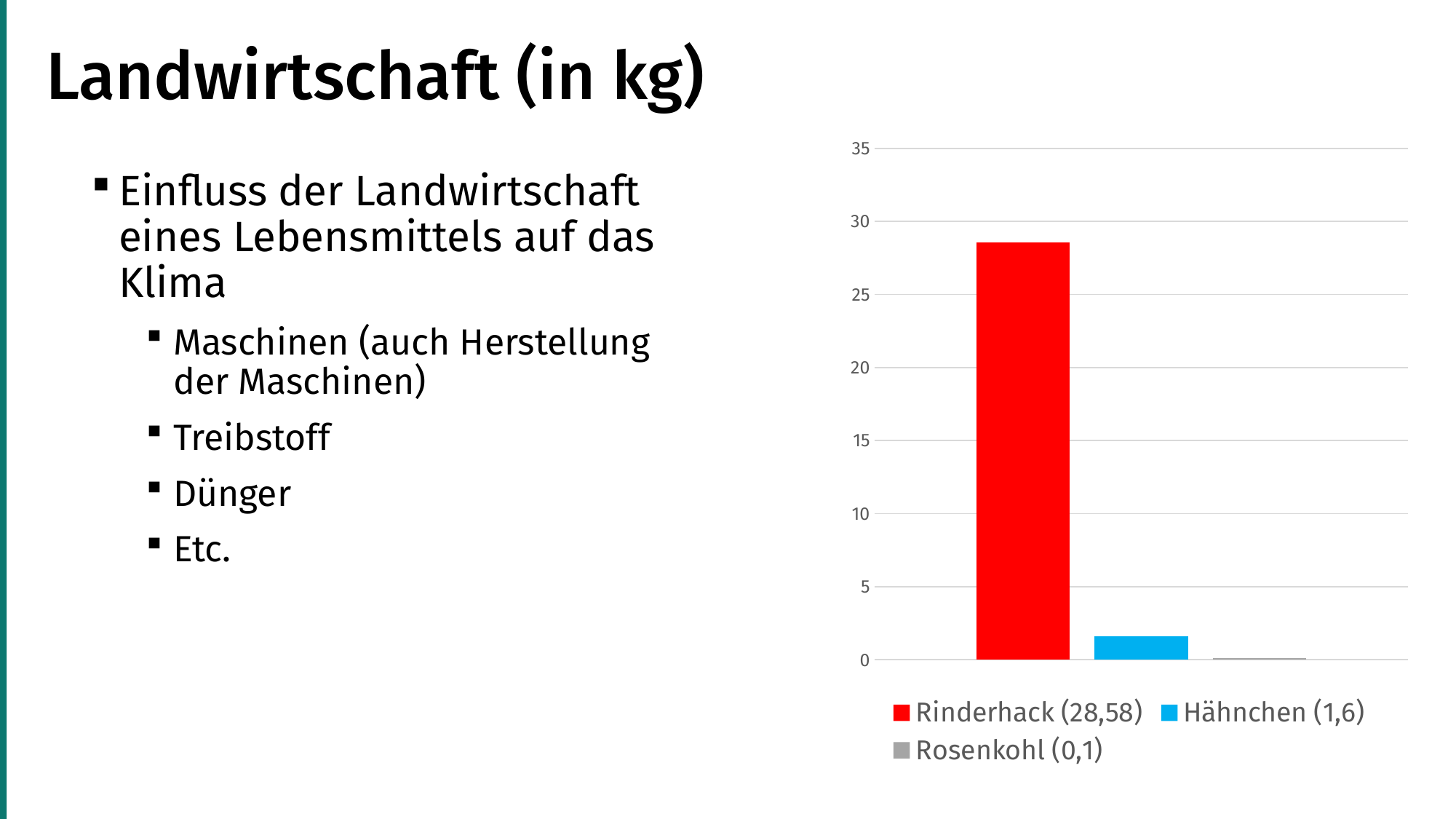

# Landwirtschaft (in kg)

### Chart

| Category | Rinderhack (28,58) | Hähnchen (1,6) | Rosenkohl (0,1) |
|---|---|---|---|
| Kategorie 1 | 28.58 | 1.6 | 0.1 |
Einfluss der Landwirtschaft eines Lebensmittels auf das Klima
Maschinen (auch Herstellung der Maschinen)
Treibstoff
Dünger
Etc.